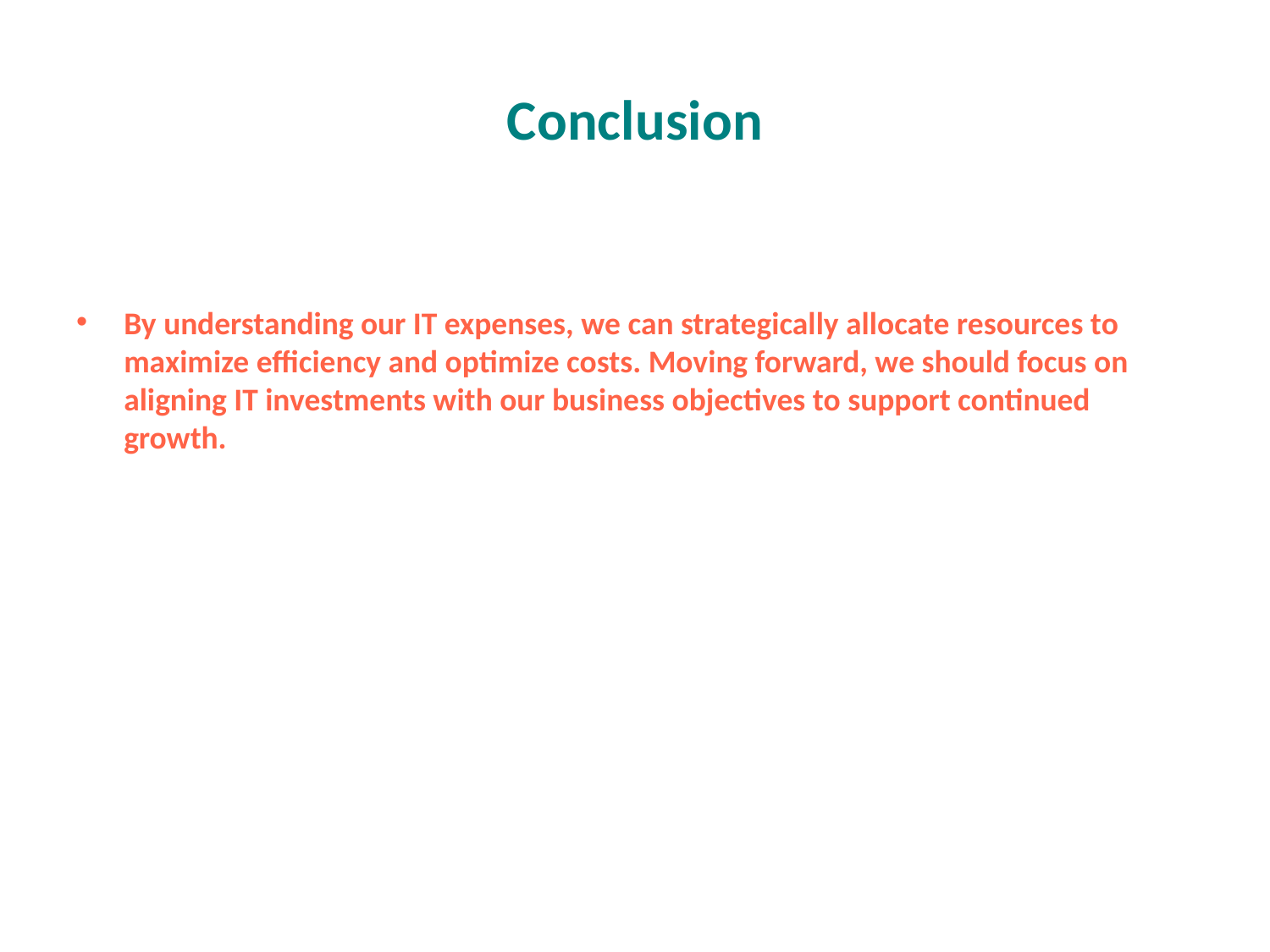

# Conclusion

By understanding our IT expenses, we can strategically allocate resources to maximize efficiency and optimize costs. Moving forward, we should focus on aligning IT investments with our business objectives to support continued growth.